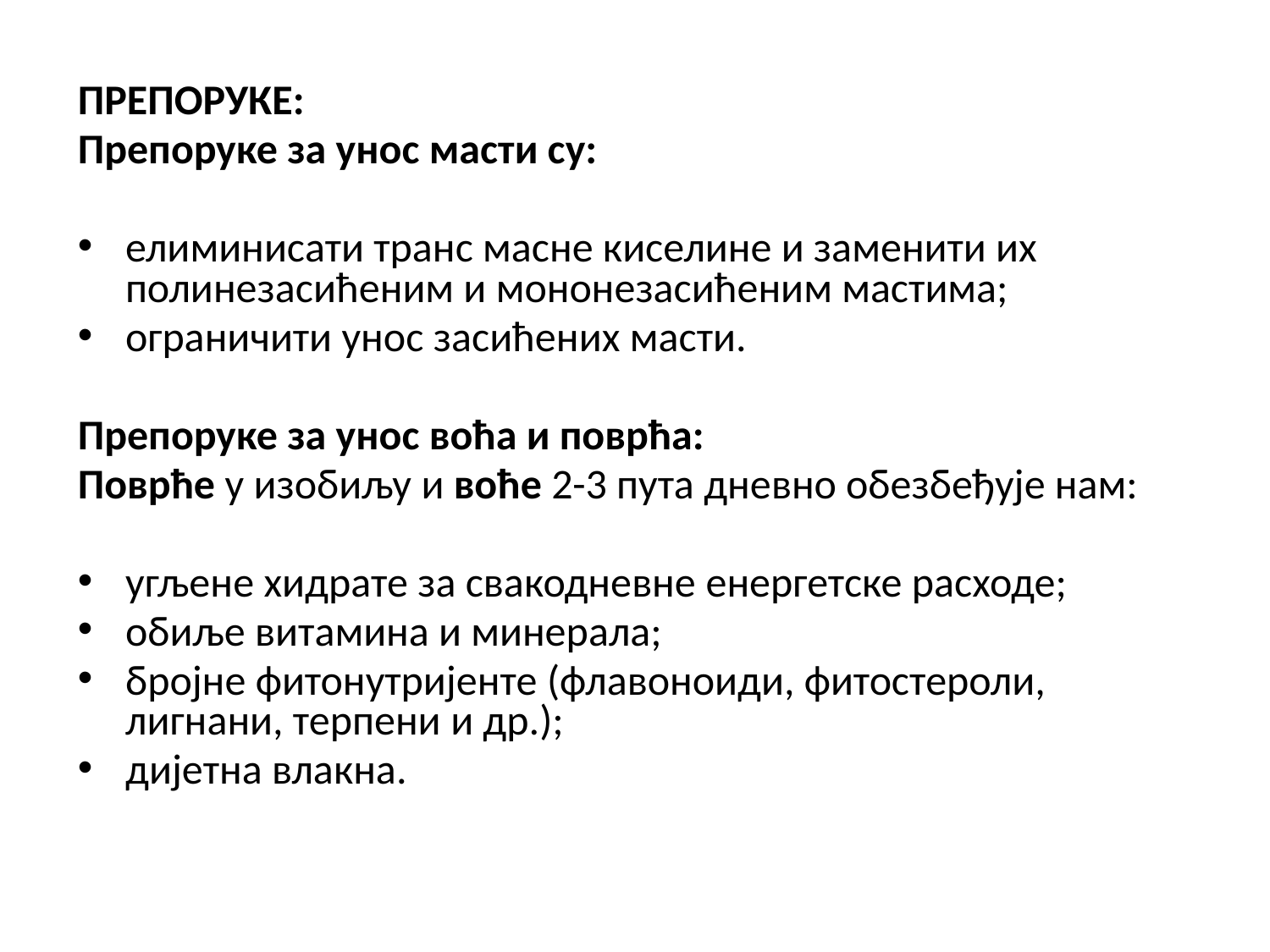

ПРЕПОРУКЕ:
Препоруке за унос масти су:

елиминисати транс масне киселине и заменити их полинезасићеним и мононезасићеним мастима;
ограничити унос засићених масти.

Препоруке за унос воћа и поврћа:
Поврће у изобиљу и воће 2-3 пута дневно обезбеђује нам:

угљене хидрате за свакодневне енергетске расходе;
обиље витамина и минерала;
бројне фитонутријенте (флавоноиди, фитостероли, лигнани, терпени и др.);
дијетна влакна.